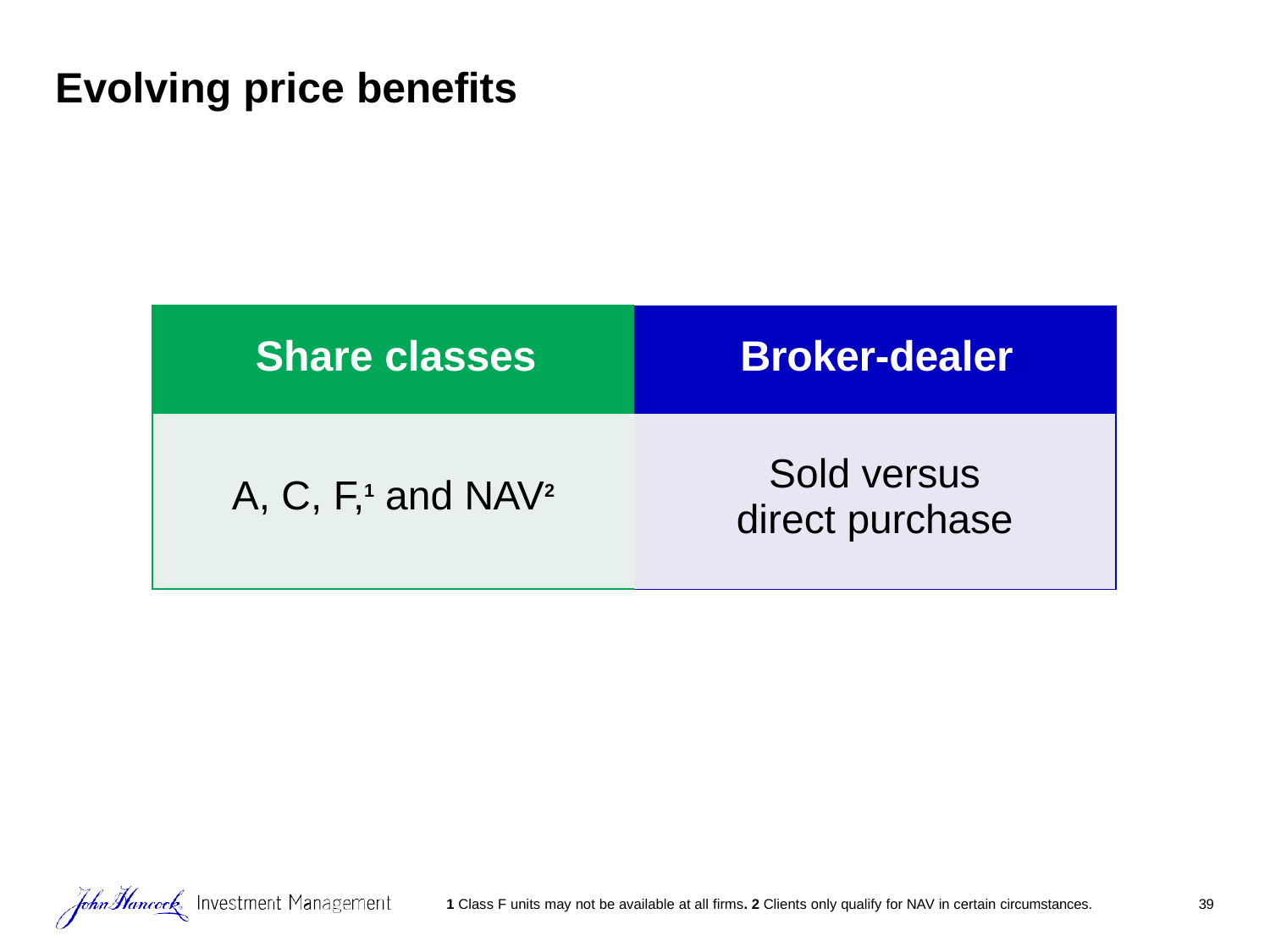

# Evolving price benefits
| Share classes | Broker-dealer |
| --- | --- |
| A, C, F,1 and NAV2 | Sold versus direct purchase |
39
1 Class F units may not be available at all firms. 2 Clients only qualify for NAV in certain circumstances.